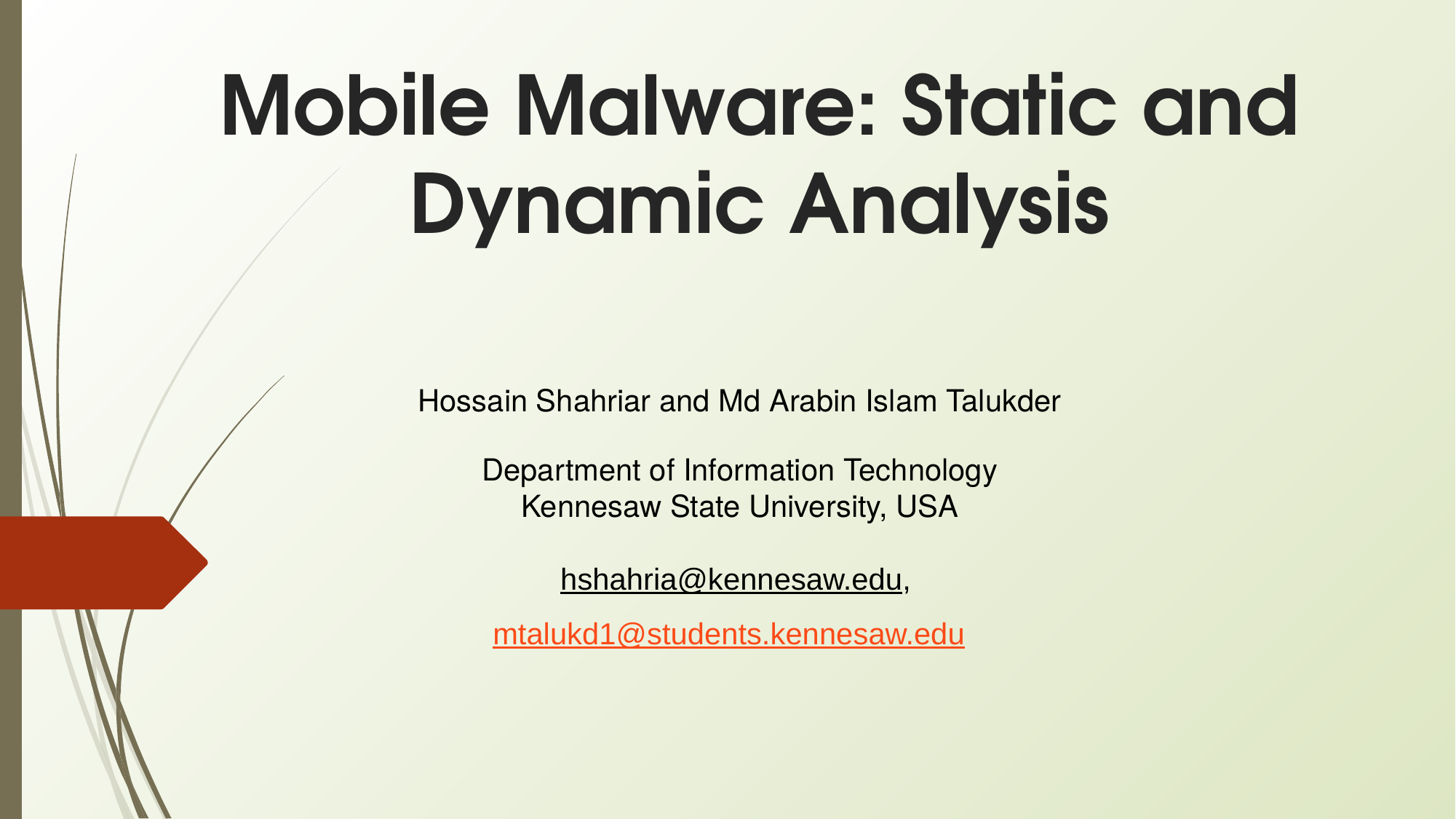

# Mobile Malware: Static and Dynamic Analysis
Hossain Shahriar and Md Arabin Islam Talukder

Department of Information Technology
Kennesaw State University, USA

hshahria@kennesaw.edu, mtalukd1@students.kennesaw.edu